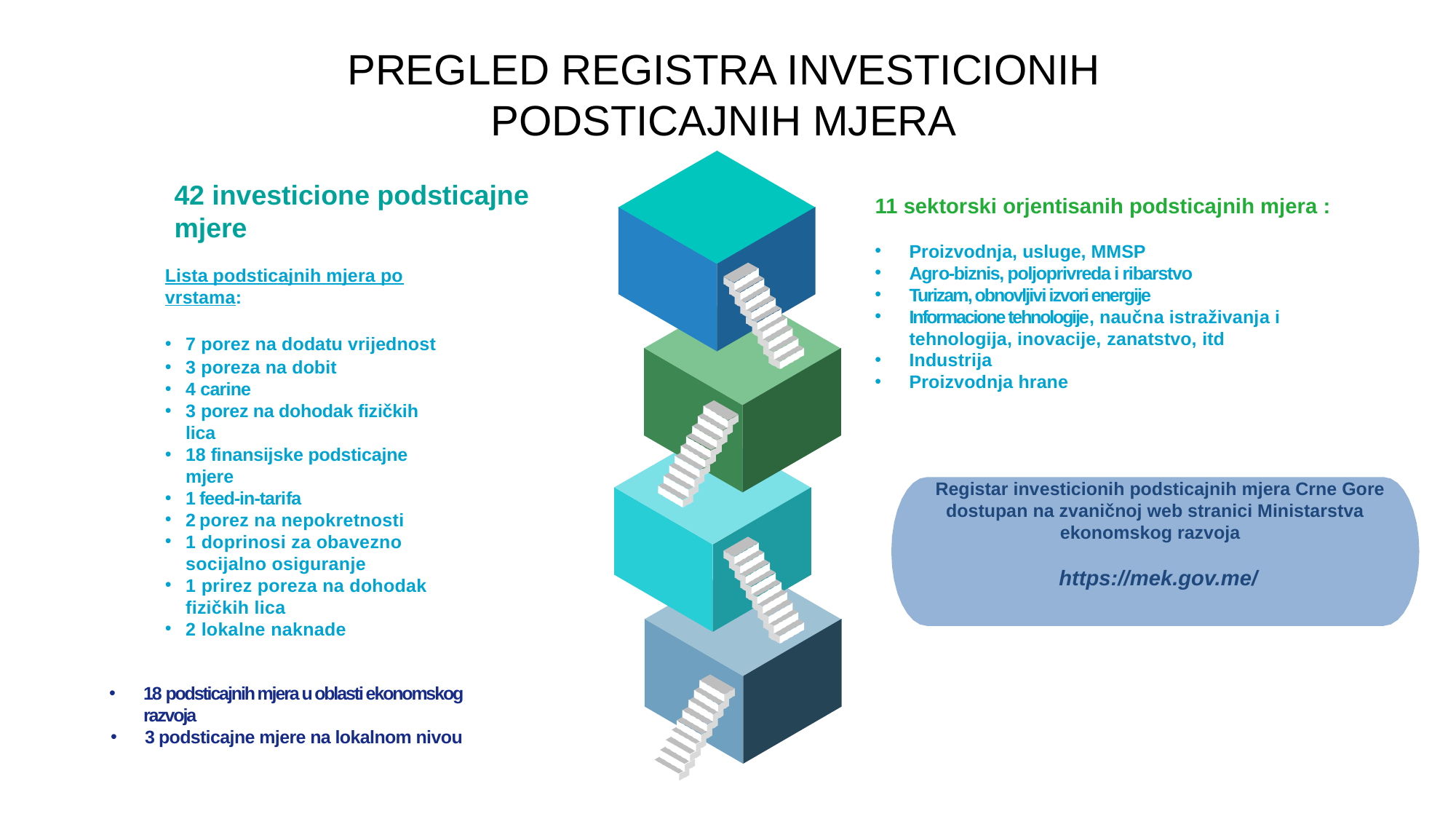

# PREGLED REGISTRA INVESTICIONIH PODSTICAJNIH MJERA

42 investicione podsticajne mjere
11 sektorski orjentisanih podsticajnih mjera :

Proizvodnja, usluge, MMSP
Agro-biznis, poljoprivreda i ribarstvo
Turizam, obnovljivi izvori energije
Informacione tehnologije, naučna istraživanja i tehnologija, inovacije, zanatstvo, itd
Industrija
Proizvodnja hrane

Lista podsticajnih mjera po vrstama:

7 porez na dodatu vrijednost
3 poreza na dobit
4 carine
3 porez na dohodak fizičkih lica
18 finansijske podsticajne mjere
1 feed-in-tarifa
2 porez na nepokretnosti
1 doprinosi za obavezno socijalno osiguranje
1 prirez poreza na dohodak fizičkih lica
2 lokalne naknade

  Registar investicionih podsticajnih mjera Crne Gore dostupan na zvaničnoj web stranici Ministarstva ekonomskog razvoja

 https://mek.gov.me/

18 podsticajnih mjera u oblasti ekonomskog razvoja
3 podsticajne mjere na lokalnom nivou